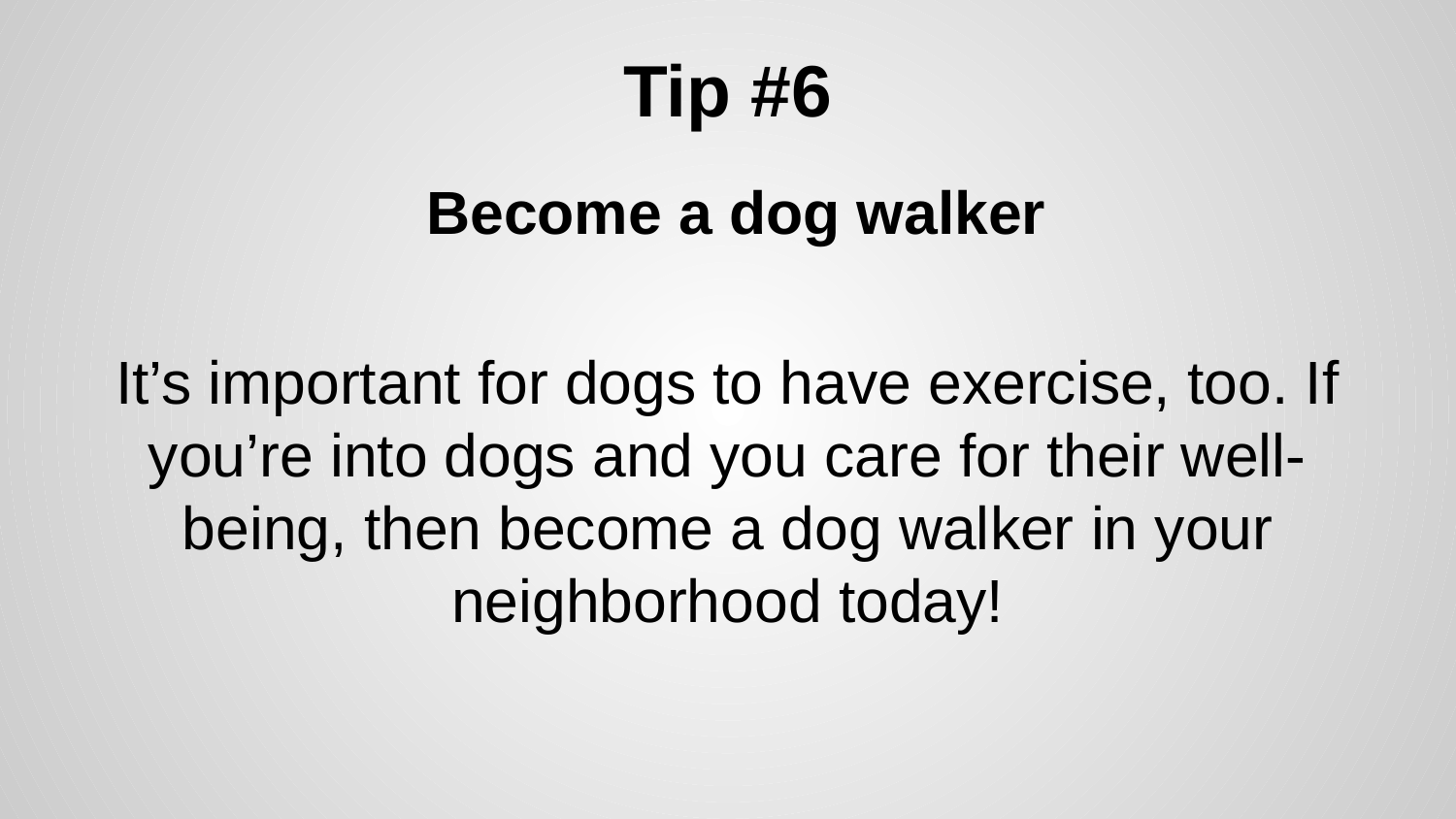

# Tip #6
 Become a dog walker

It’s important for dogs to have exercise, too. If you’re into dogs and you care for their well-being, then become a dog walker in your neighborhood today!